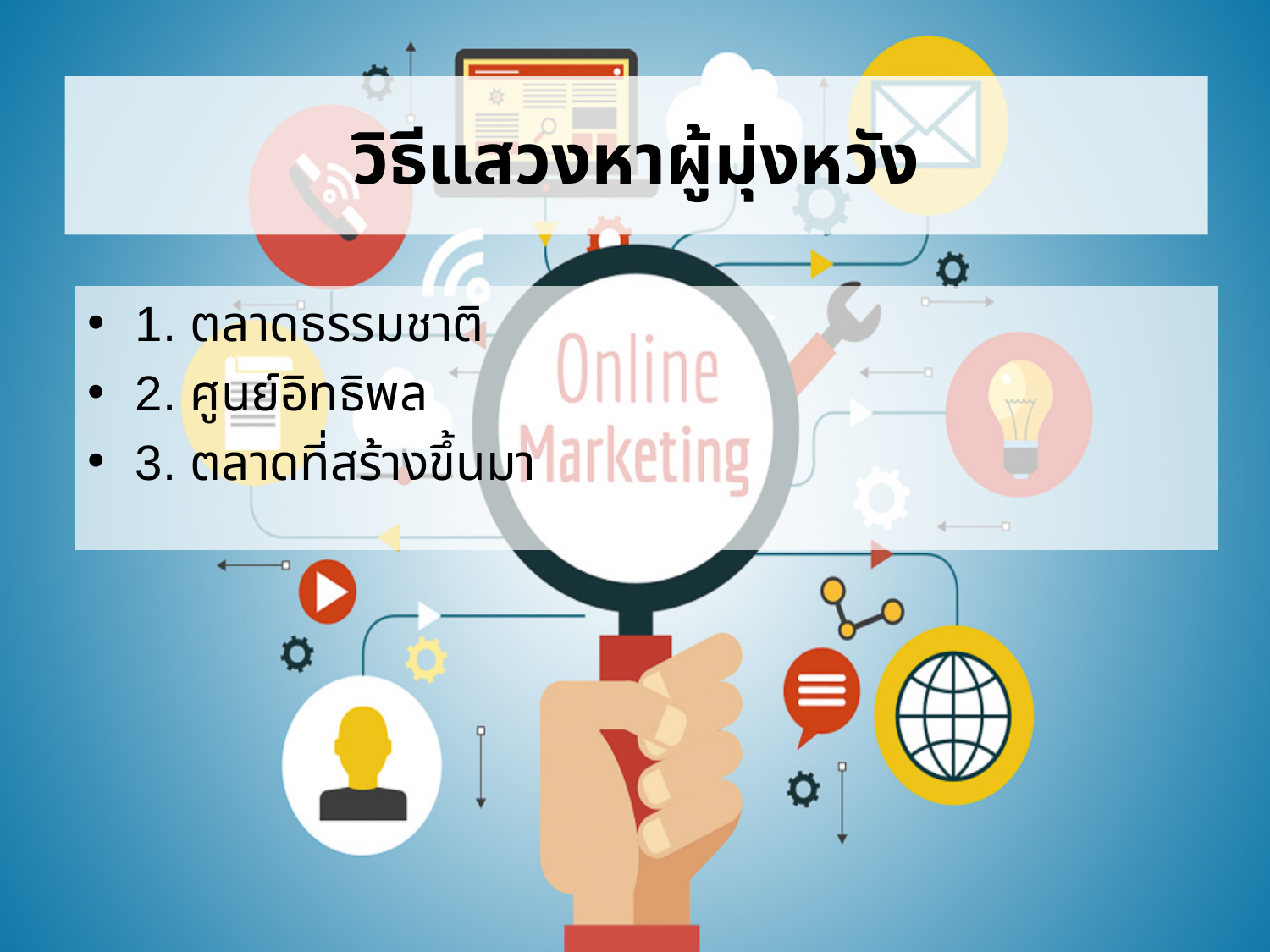

# วิธีแสวงหาผู้มุ่งหวัง
1. ตลาดธรรมชาติ
2. ศูนย์อิทธิพล
3. ตลาดที่สร้างขึ้นมา